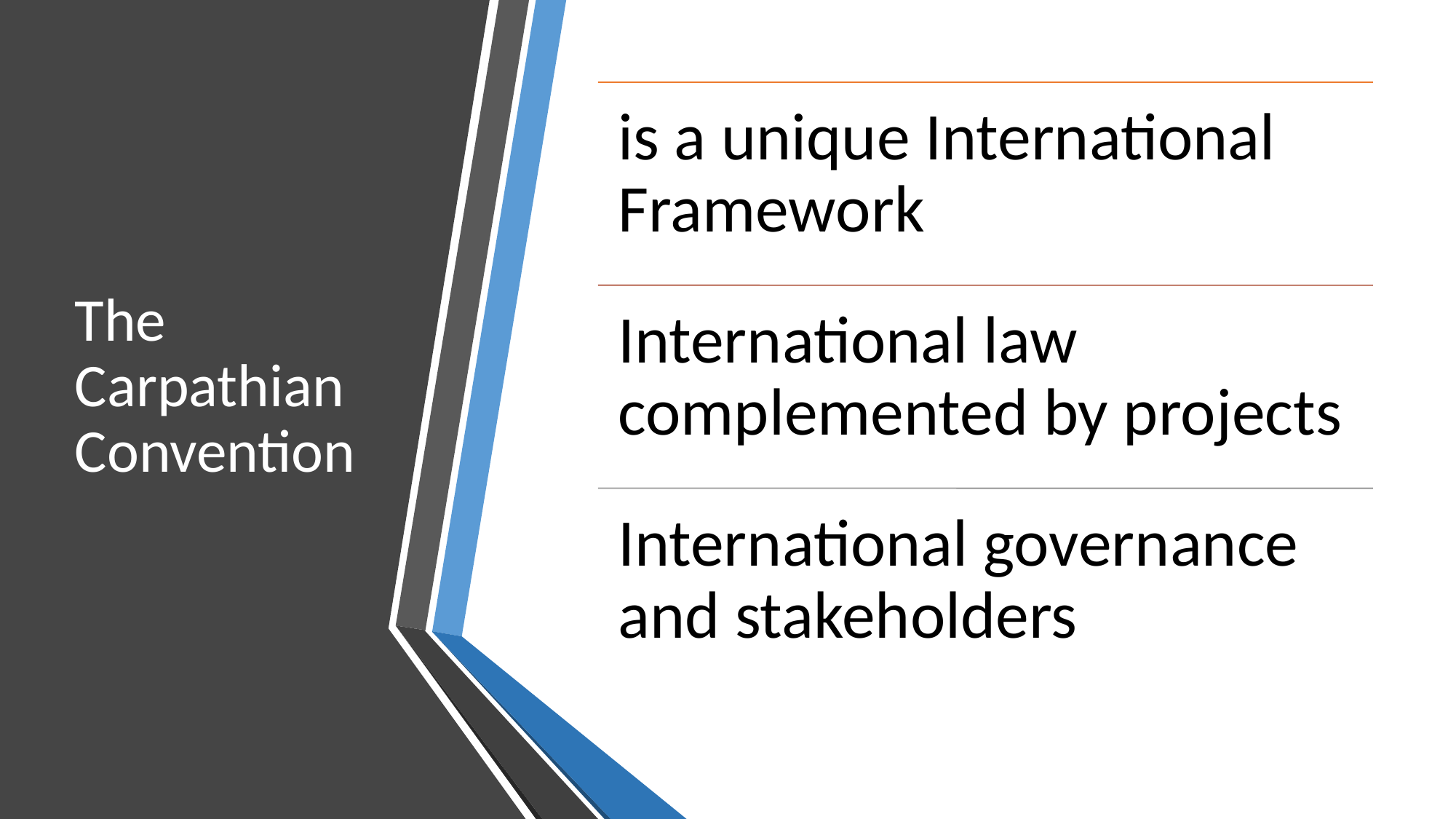

# The Carpathian Convention
is a unique International Framework
International law complemented by projects
International governance and stakeholders